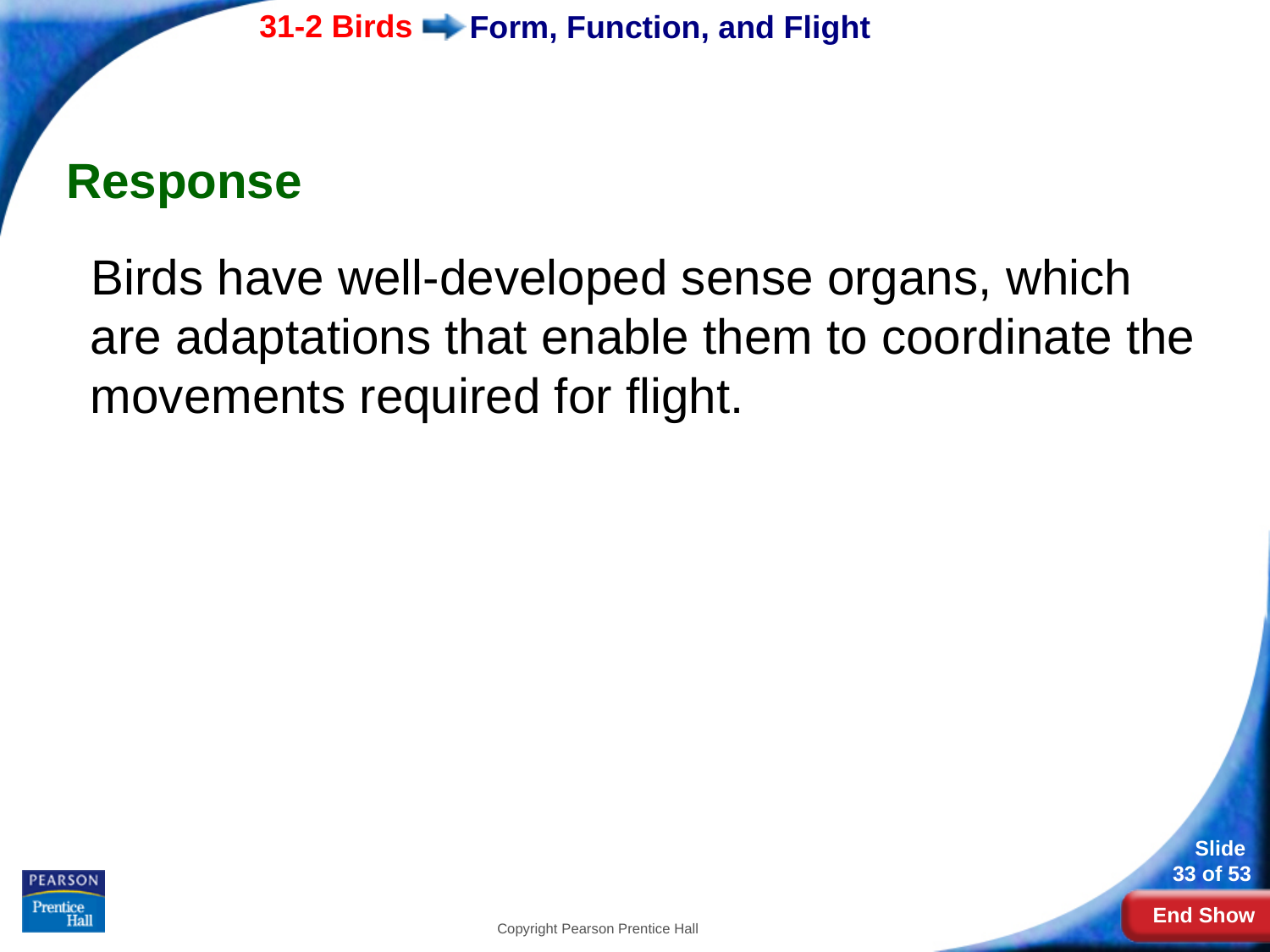

# Form, Function, and Flight
Response
Birds have well-developed sense organs, which are adaptations that enable them to coordinate the movements required for flight.
Copyright Pearson Prentice Hall